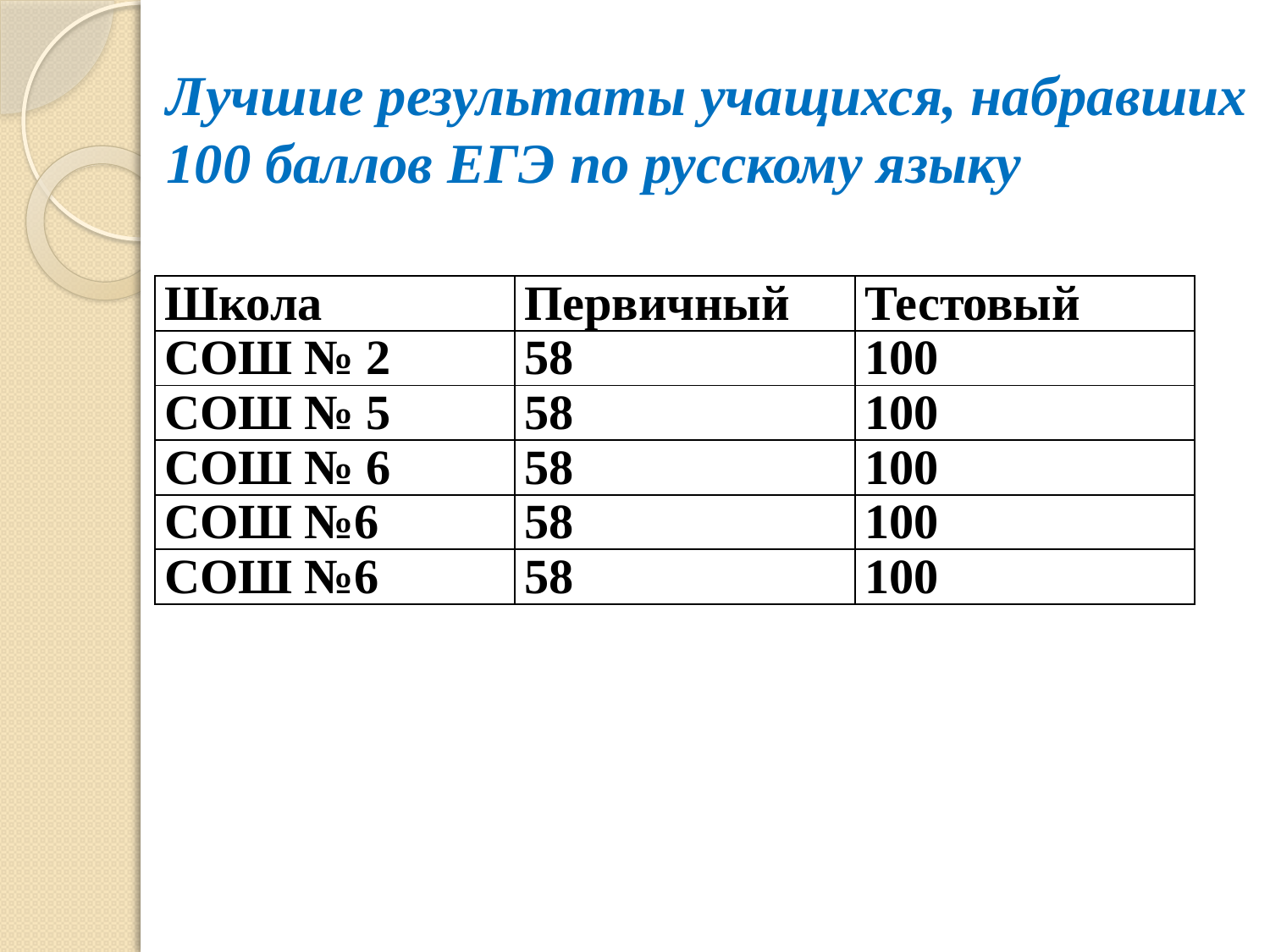

# Лучшие результаты учащихся, набравших 100 баллов ЕГЭ по русскому языку
| Школа | Первичный | Тестовый |
| --- | --- | --- |
| СОШ № 2 | 58 | 100 |
| СОШ № 5 | 58 | 100 |
| СОШ № 6 | 58 | 100 |
| СОШ №6 | 58 | 100 |
| СОШ №6 | 58 | 100 |